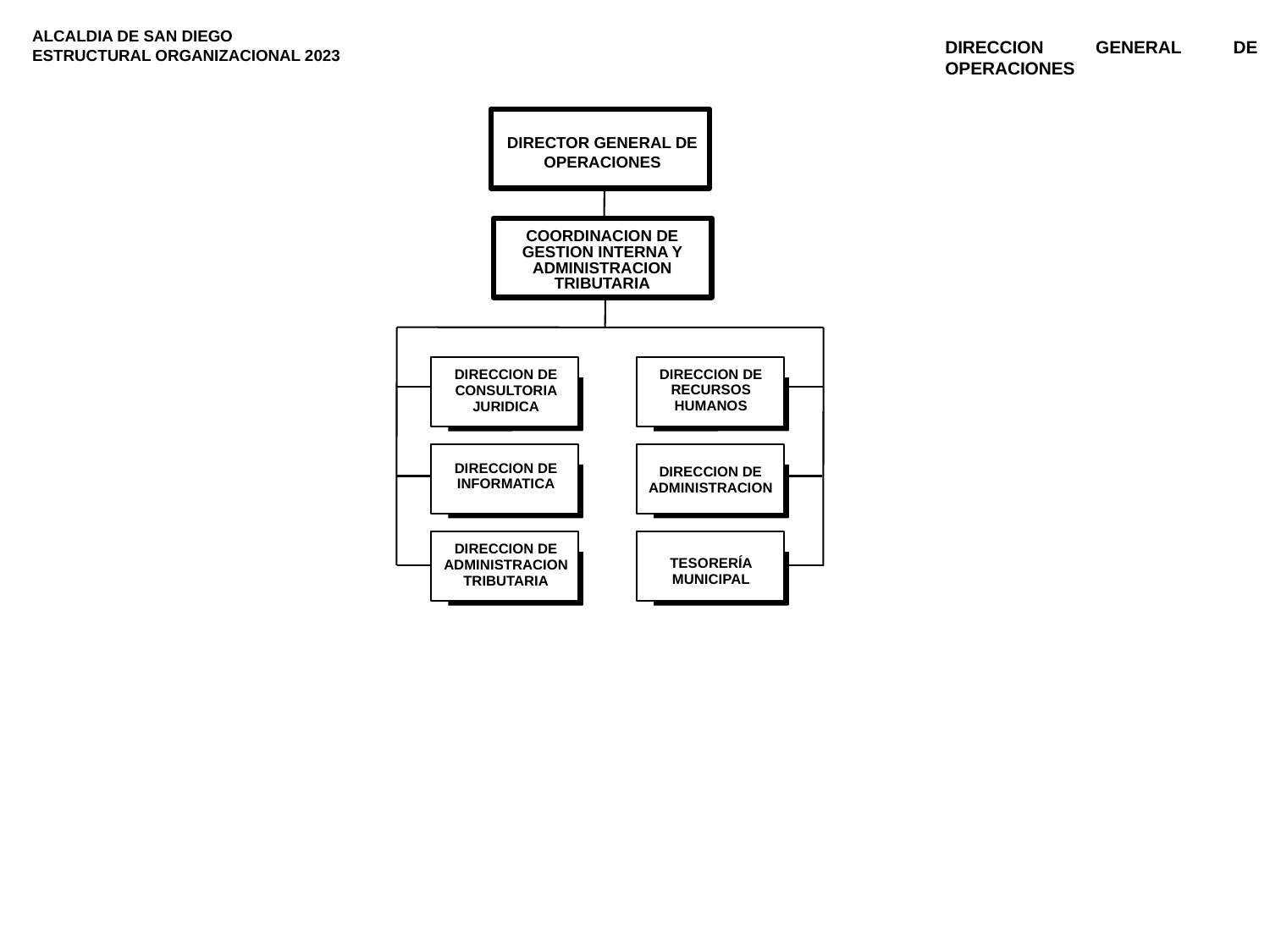

ALCALDIA DE SAN DIEGO
ESTRUCTURAL ORGANIZACIONAL 2023
DIRECCION GENERAL DE OPERACIONES

DIRECTOR GENERAL DE OPERACIONES

COORDINACION DE GESTION INTERNA Y ADMINISTRACION TRIBUTARIA

DIRECCION DE CONSULTORIA JURIDICA

DIRECCION DE RECURSOS HUMANOS

DIRECCION DE ADMINISTRACION

TESORERÍA MUNICIPAL

DIRECCION DE INFORMATICA

DIRECCION DE ADMINISTRACION TRIBUTARIA